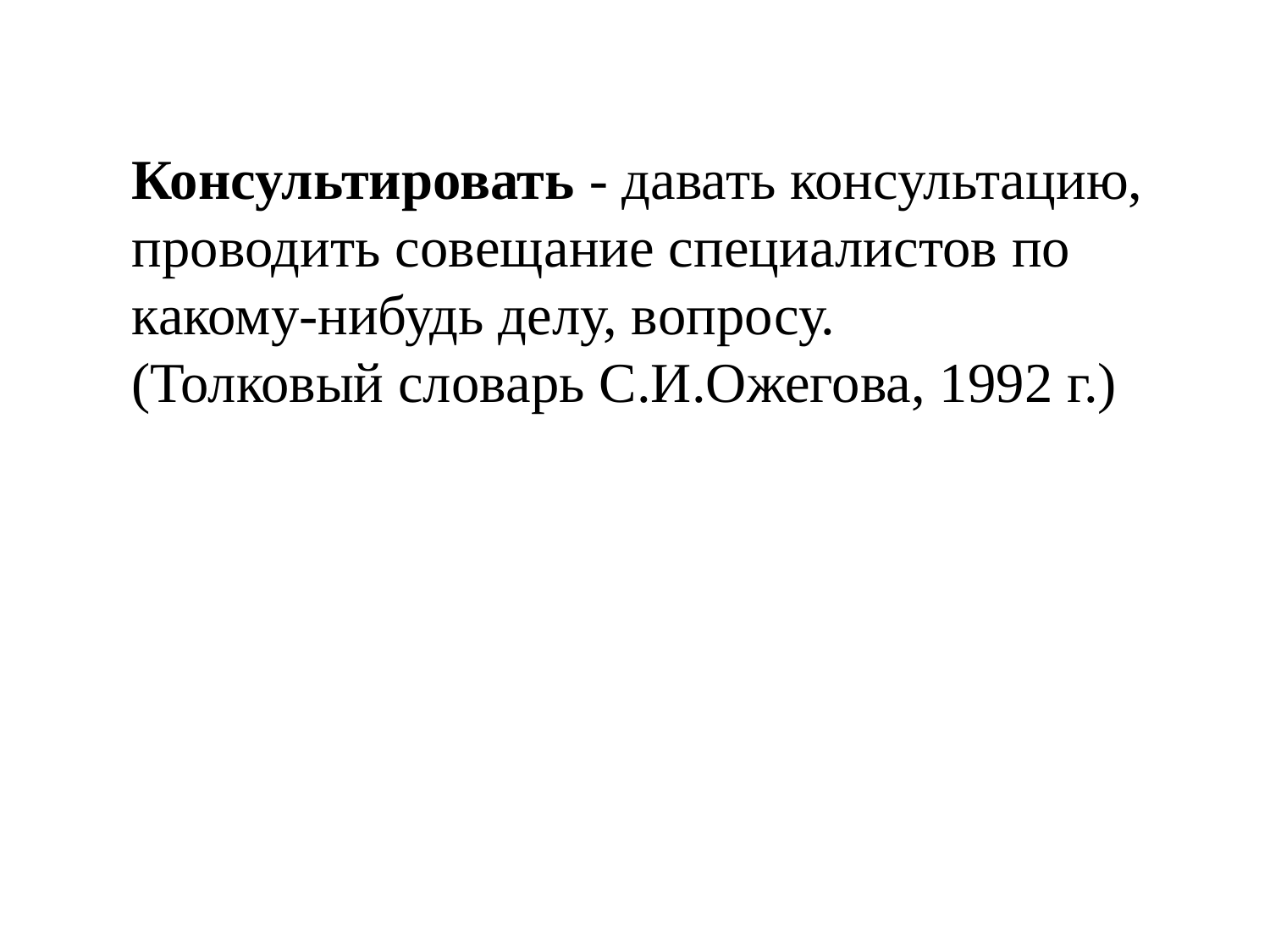

Консультировать - давать консультацию,
 проводить совещание специалистов по
 какому-нибудь делу, вопросу.
 (Толковый словарь С.И.Ожегова, 1992 г.)